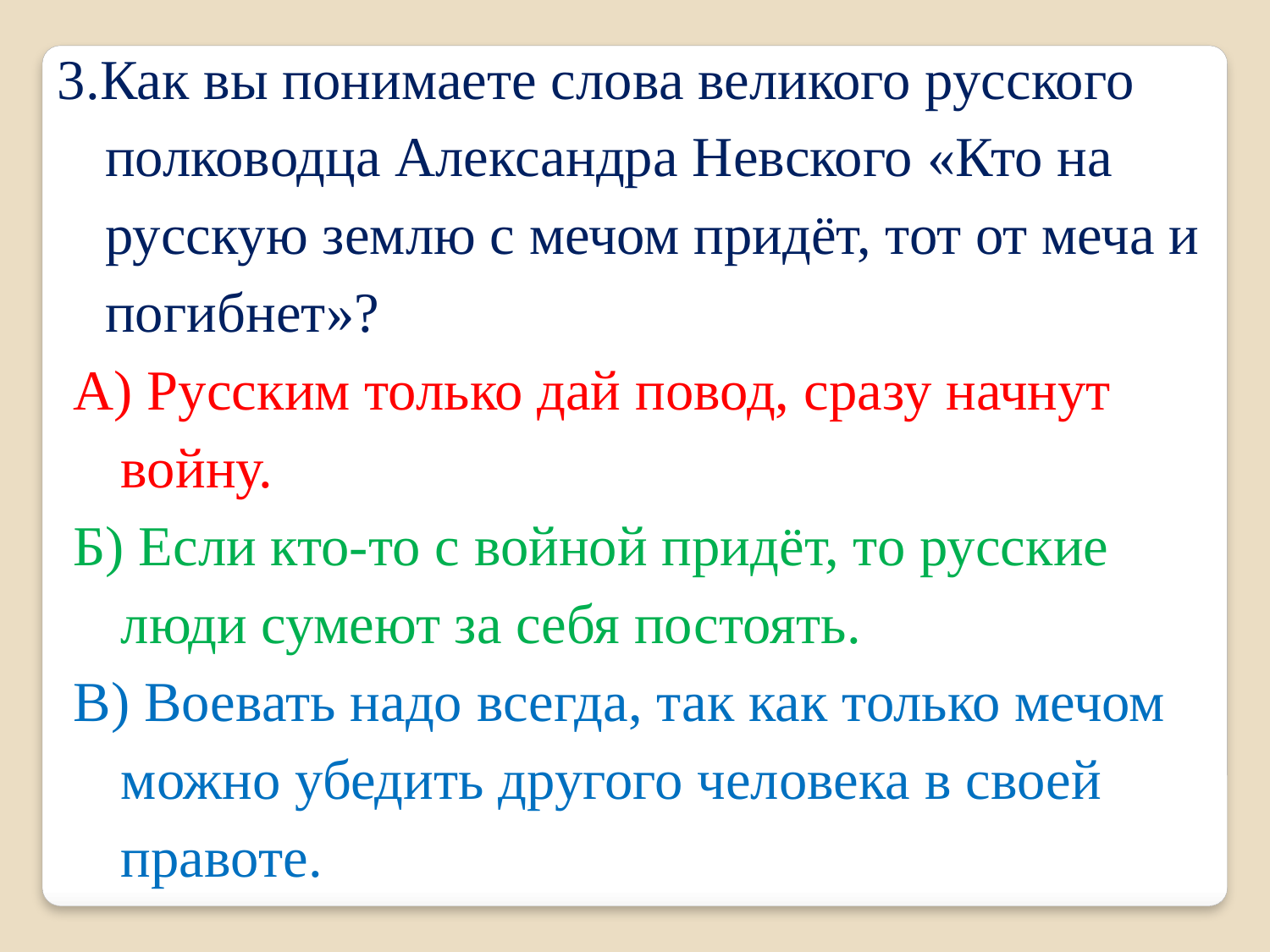

3.Как вы понимаете слова великого русского полководца Александра Невского «Кто на русскую землю с мечом придёт, тот от меча и погибнет»?
А) Русским только дай повод, сразу начнут войну.
Б) Если кто-то с войной придёт, то русские люди сумеют за себя постоять.
В) Воевать надо всегда, так как только мечом можно убедить другого человека в своей правоте.